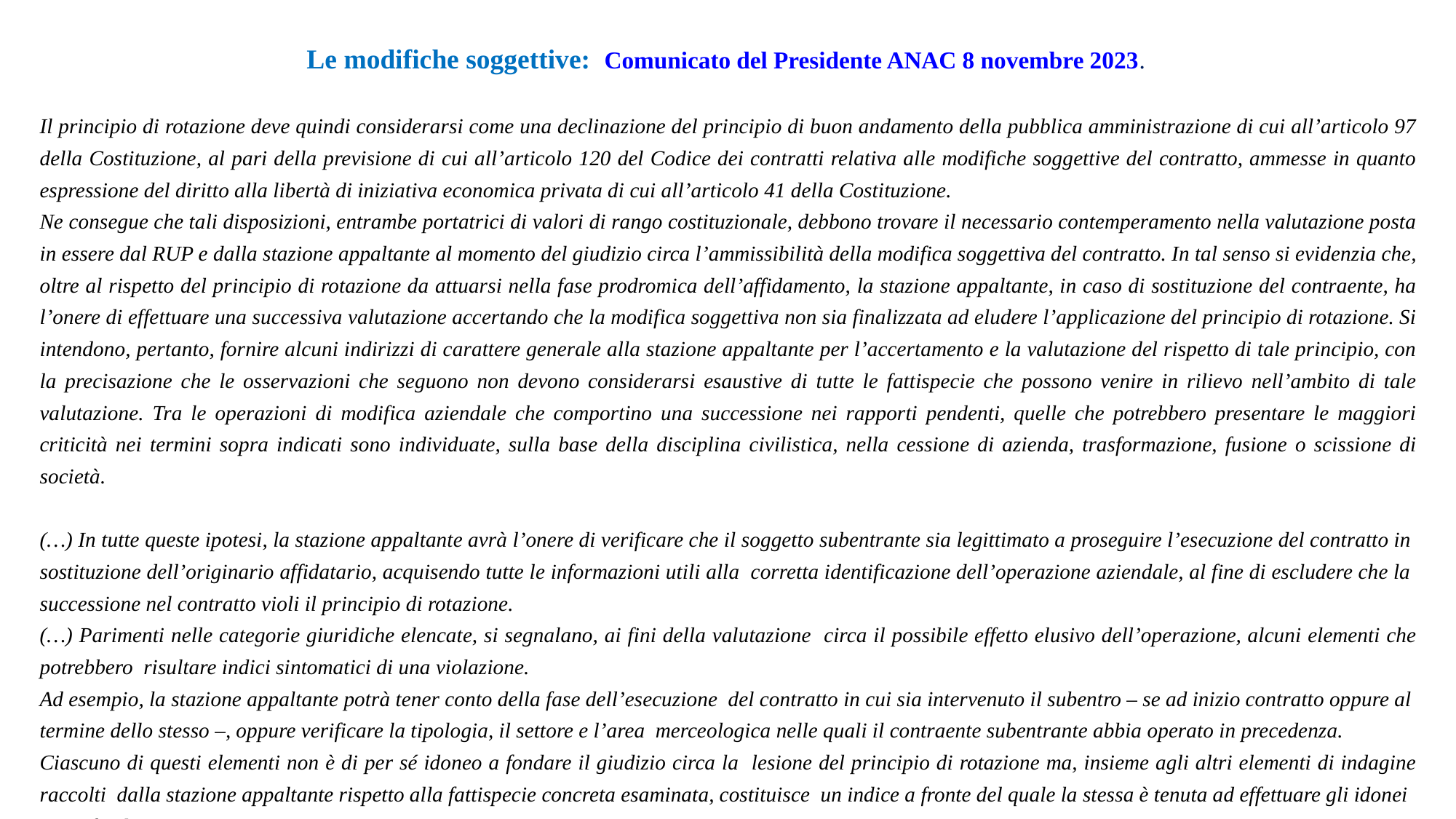

Le modifiche soggettive:  Comunicato del Presidente ANAC 8 novembre 2023.

Il principio di rotazione deve quindi considerarsi come una declinazione del principio di buon andamento della pubblica amministrazione di cui all’articolo 97 della Costituzione, al pari della previsione di cui all’articolo 120 del Codice dei contratti relativa alle modifiche soggettive del contratto, ammesse in quanto espressione del diritto alla libertà di iniziativa economica privata di cui all’articolo 41 della Costituzione.
Ne consegue che tali disposizioni, entrambe portatrici di valori di rango costituzionale, debbono trovare il necessario contemperamento nella valutazione posta in essere dal RUP e dalla stazione appaltante al momento del giudizio circa l’ammissibilità della modifica soggettiva del contratto. In tal senso si evidenzia che, oltre al rispetto del principio di rotazione da attuarsi nella fase prodromica dell’affidamento, la stazione appaltante, in caso di sostituzione del contraente, ha l’onere di effettuare una successiva valutazione accertando che la modifica soggettiva non sia finalizzata ad eludere l’applicazione del principio di rotazione. Si intendono, pertanto, fornire alcuni indirizzi di carattere generale alla stazione appaltante per l’accertamento e la valutazione del rispetto di tale principio, con la precisazione che le osservazioni che seguono non devono considerarsi esaustive di tutte le fattispecie che possono venire in rilievo nell’ambito di tale valutazione. Tra le operazioni di modifica aziendale che comportino una successione nei rapporti pendenti, quelle che potrebbero presentare le maggiori criticità nei termini sopra indicati sono individuate, sulla base della disciplina civilistica, nella cessione di azienda, trasformazione, fusione o scissione di società.

(…) In tutte queste ipotesi, la stazione appaltante avrà l’onere di verificare che il soggetto subentrante sia legittimato a proseguire l’esecuzione del contratto in  sostituzione dell’originario affidatario, acquisendo tutte le informazioni utili alla  corretta identificazione dell’operazione aziendale, al fine di escludere che la  successione nel contratto violi il principio di rotazione.
(…) Parimenti nelle categorie giuridiche elencate, si segnalano, ai fini della valutazione  circa il possibile effetto elusivo dell’operazione, alcuni elementi che potrebbero  risultare indici sintomatici di una violazione.
Ad esempio, la stazione appaltante potrà tener conto della fase dell’esecuzione  del contratto in cui sia intervenuto il subentro – se ad inizio contratto oppure al  termine dello stesso –, oppure verificare la tipologia, il settore e l’area  merceologica nelle quali il contraente subentrante abbia operato in precedenza.
Ciascuno di questi elementi non è di per sé idoneo a fondare il giudizio circa la  lesione del principio di rotazione ma, insieme agli altri elementi di indagine raccolti  dalla stazione appaltante rispetto alla fattispecie concreta esaminata, costituisce  un indice a fronte del quale la stessa è tenuta ad effettuare gli idonei
approfondimenti.